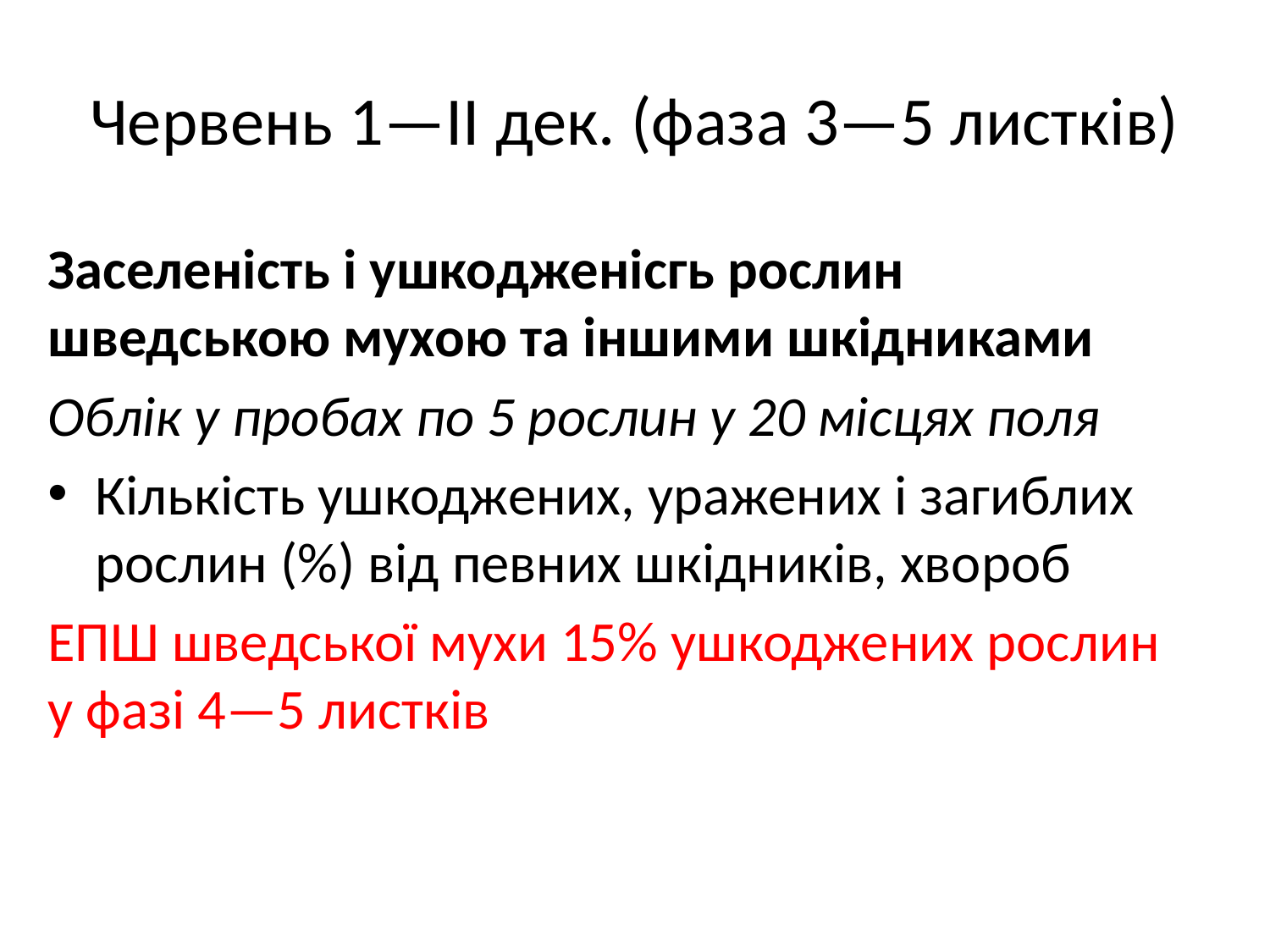

# Червень 1—II дек. (фаза 3—5 листків)
Заселеність і ушкодженісгь рослин шведською мухою та іншими шкідниками
Облік у пробах по 5 рослин у 20 місцях поля
Кількість ушкоджених, уражених і загиблих рослин (%) від певних шкідників, хвороб
ЕПШ шведської мухи 15% ушкоджених рослин у фазі 4—5 листків